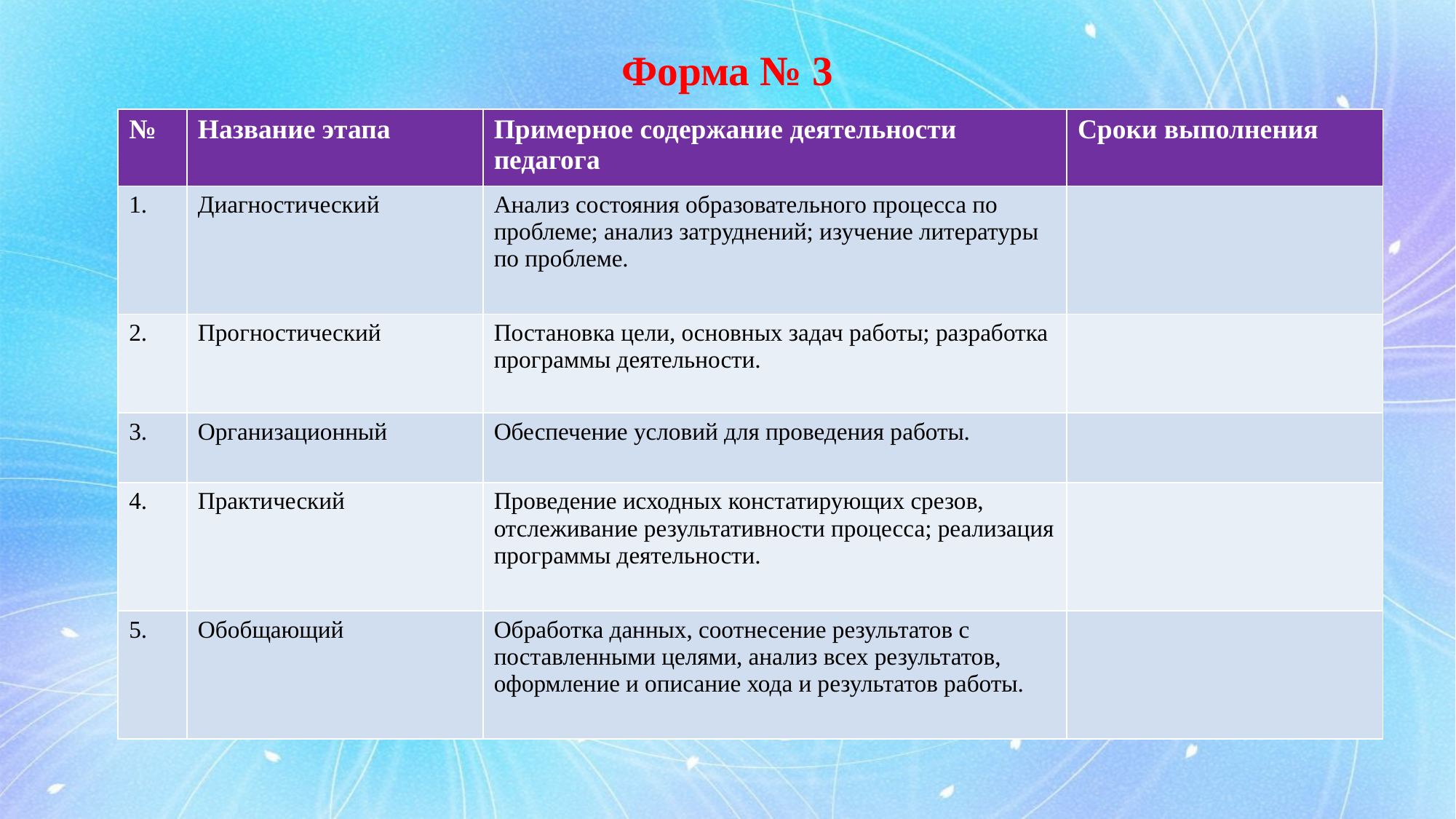

# Форма № 3
| № | Название этапа | Примерное содержание деятельности педагога | Сроки выполнения |
| --- | --- | --- | --- |
| 1. | Диагностический | Анализ состояния образовательного процесса по проблеме; анализ затруднений; изучение литературы по проблеме. |  |
| 2. | Прогностический | Постановка цели, основных задач работы; разработка программы деятельности. |  |
| 3. | Организационный | Обеспечение условий для проведения работы. |  |
| 4. | Практический | Проведение исходных констатирующих срезов, отслеживание результативности процесса; реализация программы деятельности. |  |
| 5. | Обобщающий | Обработка данных, соотнесение результатов с поставленными целями, анализ всех результатов, оформление и описание хода и результатов работы. |  |